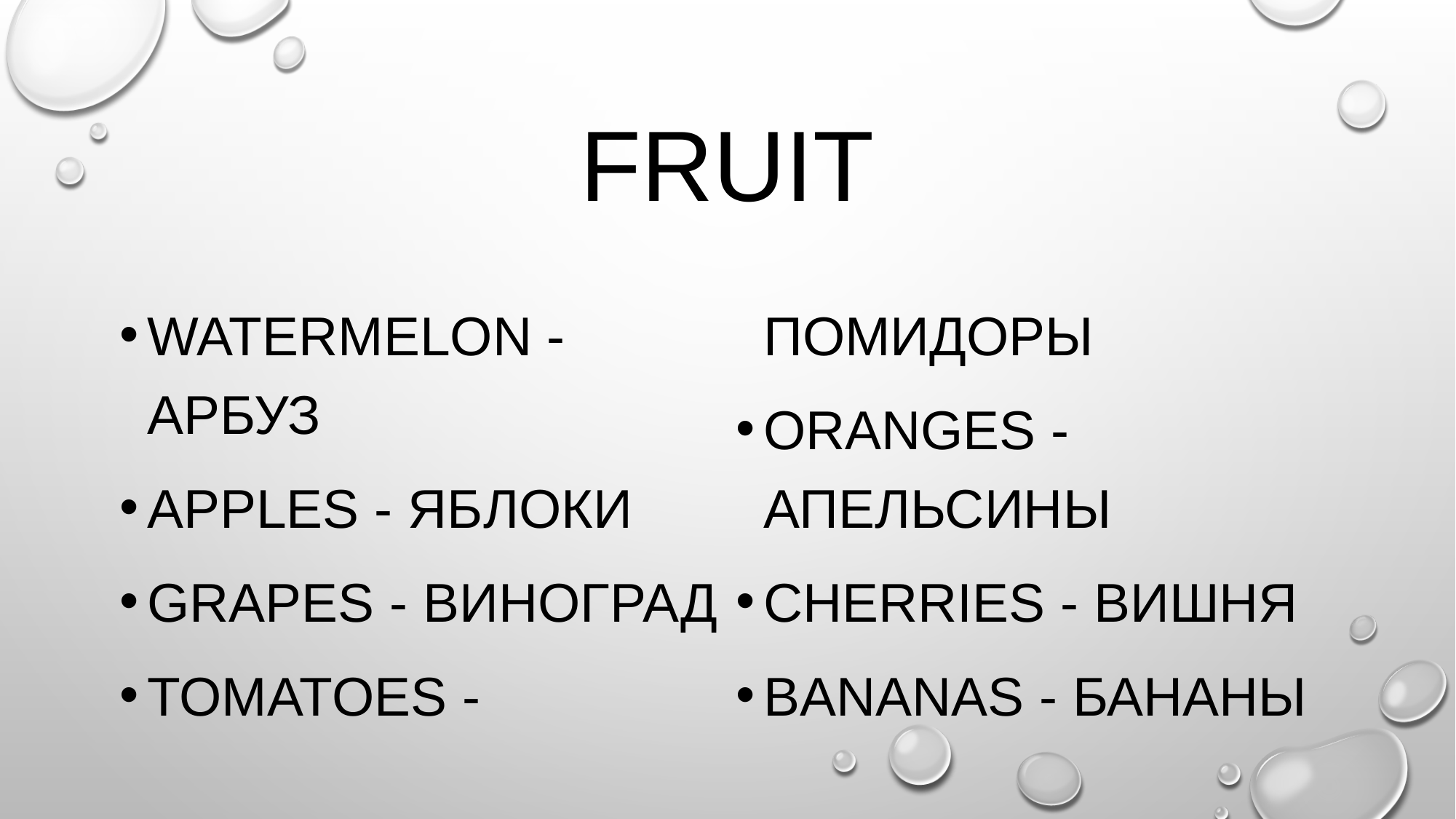

# fruit
Watermelon - арбуз
Apples - яблоки
Grapes - виноград
Tomatoes - помидоры
Oranges - апельсины
Cherries - вишня
Bananas - бананы